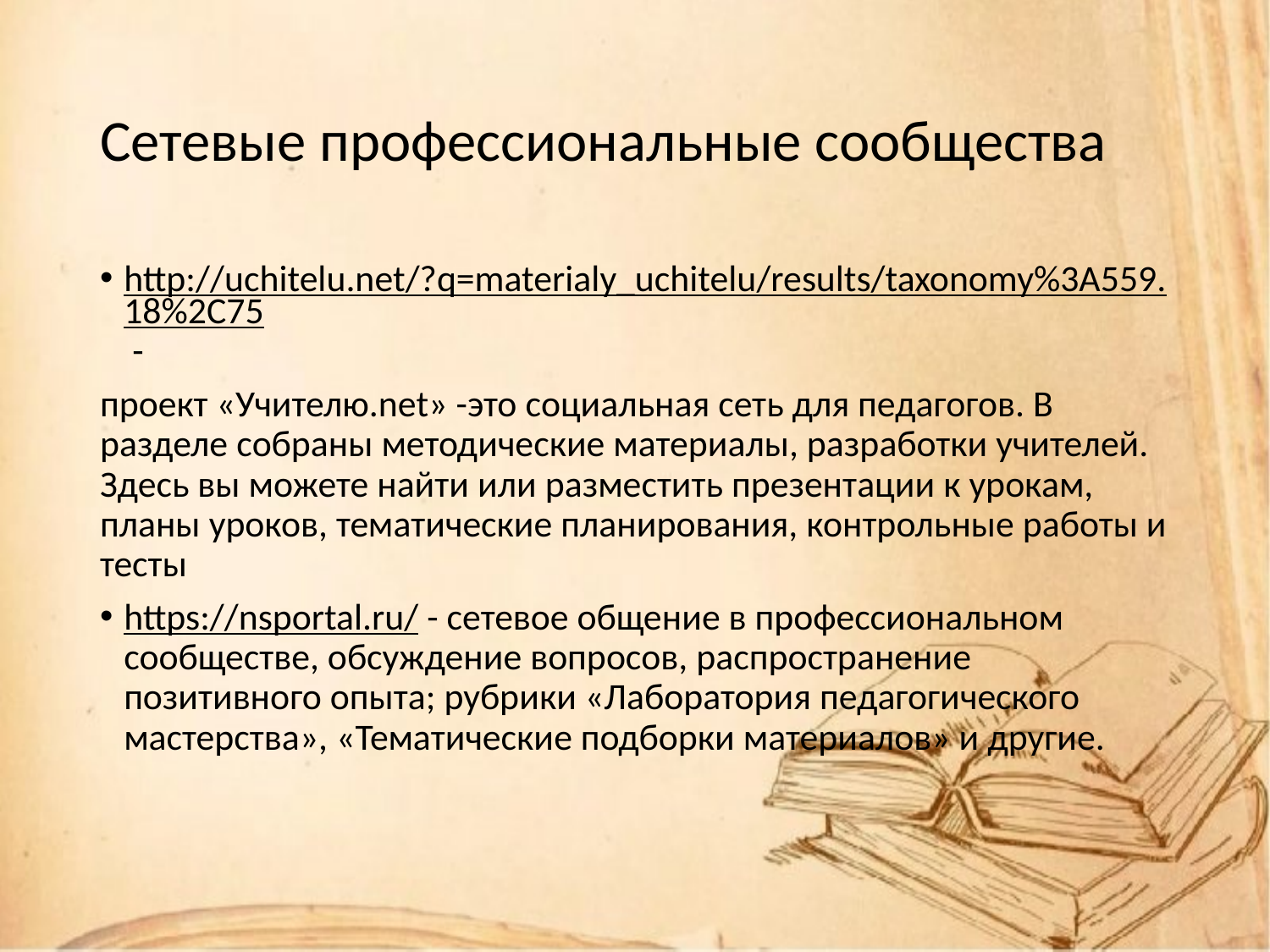

# Сетевые профессиональные сообщества
http://uchitelu.net/?q=materialy_uchitelu/results/taxonomy%3A559.18%2C75 -
проект «Учителю.net» -это социальная сеть для педагогов. В разделе собраны методические материалы, разработки учителей. Здесь вы можете найти или разместить презентации к урокам, планы уроков, тематические планирования, контрольные работы и тесты
https://nsportal.ru/ - сетевое общение в профессиональном сообществе, обсуждение вопросов, распространение позитивного опыта; рубрики «Лаборатория педагогического мастерства», «Тематические подборки материалов» и другие.